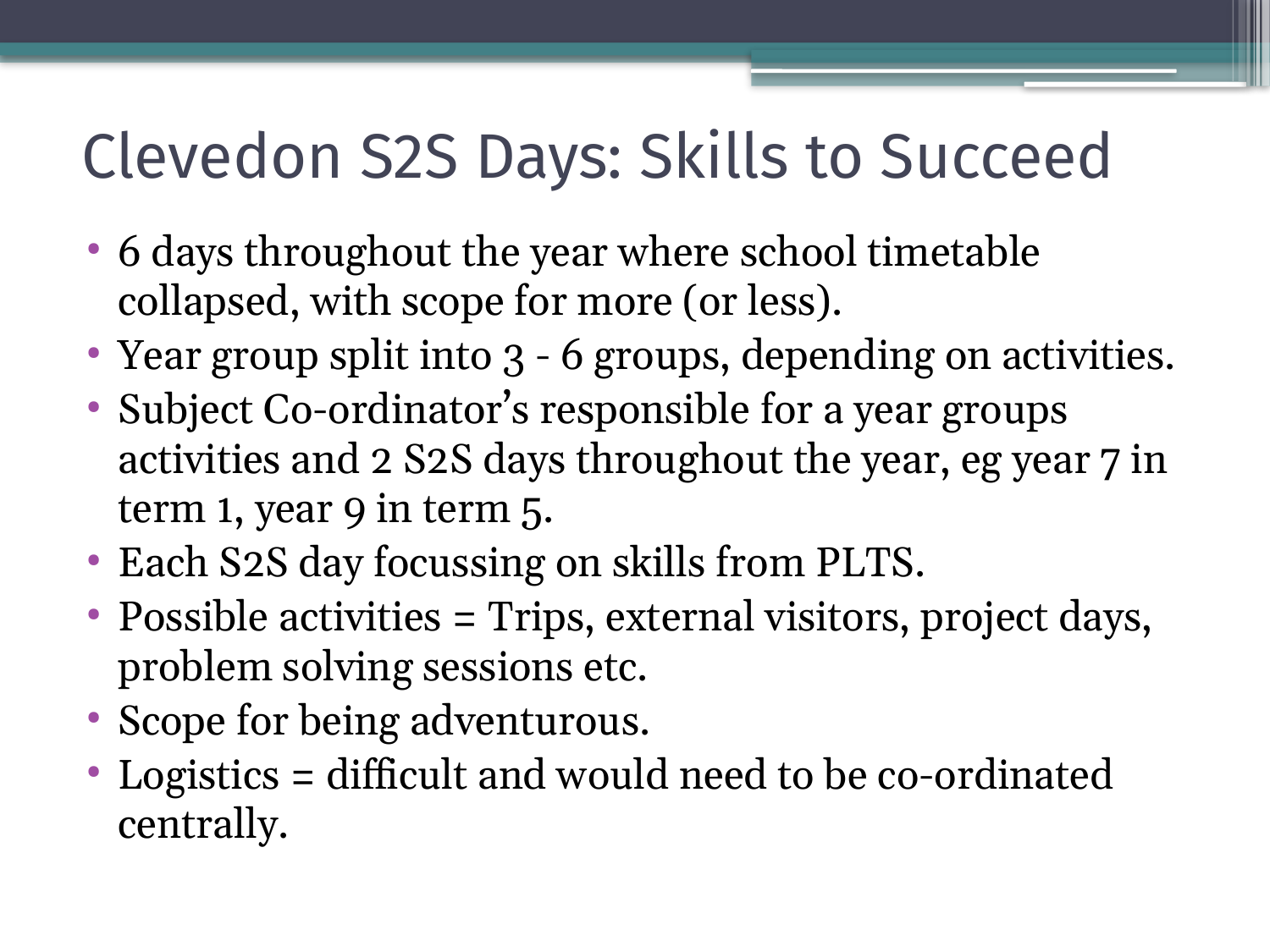

# Clevedon S2S Days: Skills to Succeed
6 days throughout the year where school timetable collapsed, with scope for more (or less).
Year group split into 3 - 6 groups, depending on activities.
Subject Co-ordinator’s responsible for a year groups activities and 2 S2S days throughout the year, eg year 7 in term 1, year 9 in term 5.
Each S2S day focussing on skills from PLTS.
Possible activities = Trips, external visitors, project days, problem solving sessions etc.
Scope for being adventurous.
Logistics = difficult and would need to be co-ordinated centrally.